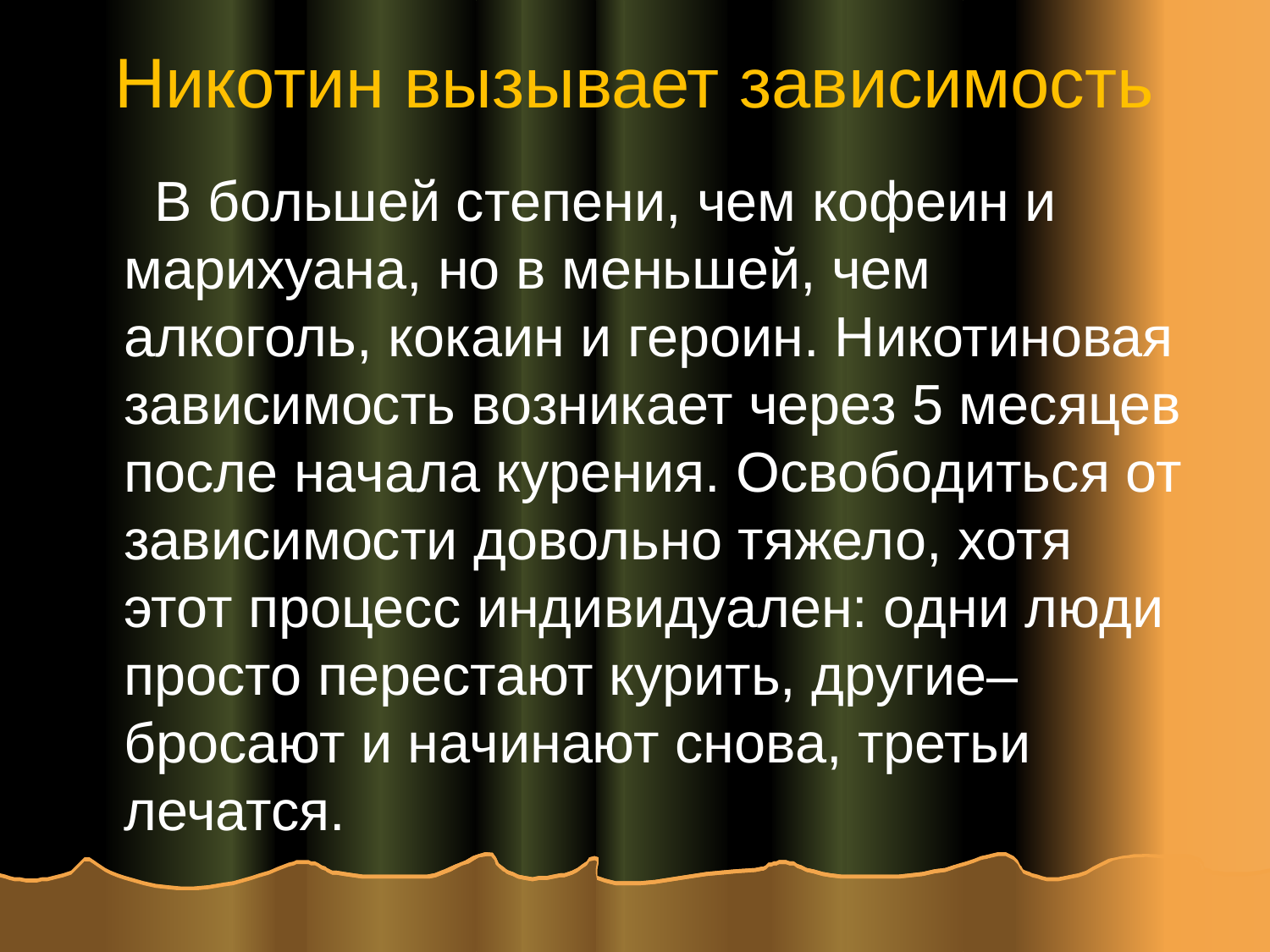

# Никотин вызывает зависимость
     В большей степени, чем кофеин и марихуана, но в меньшей, чем алкоголь, кокаин и героин. Никотиновая зависимость возникает через 5 месяцев после начала курения. Освободиться от зависимости довольно тяжело, хотя этот процесс индивидуален: одни люди просто перестают курить, другие– бросают и начинают снова, третьи лечатся.